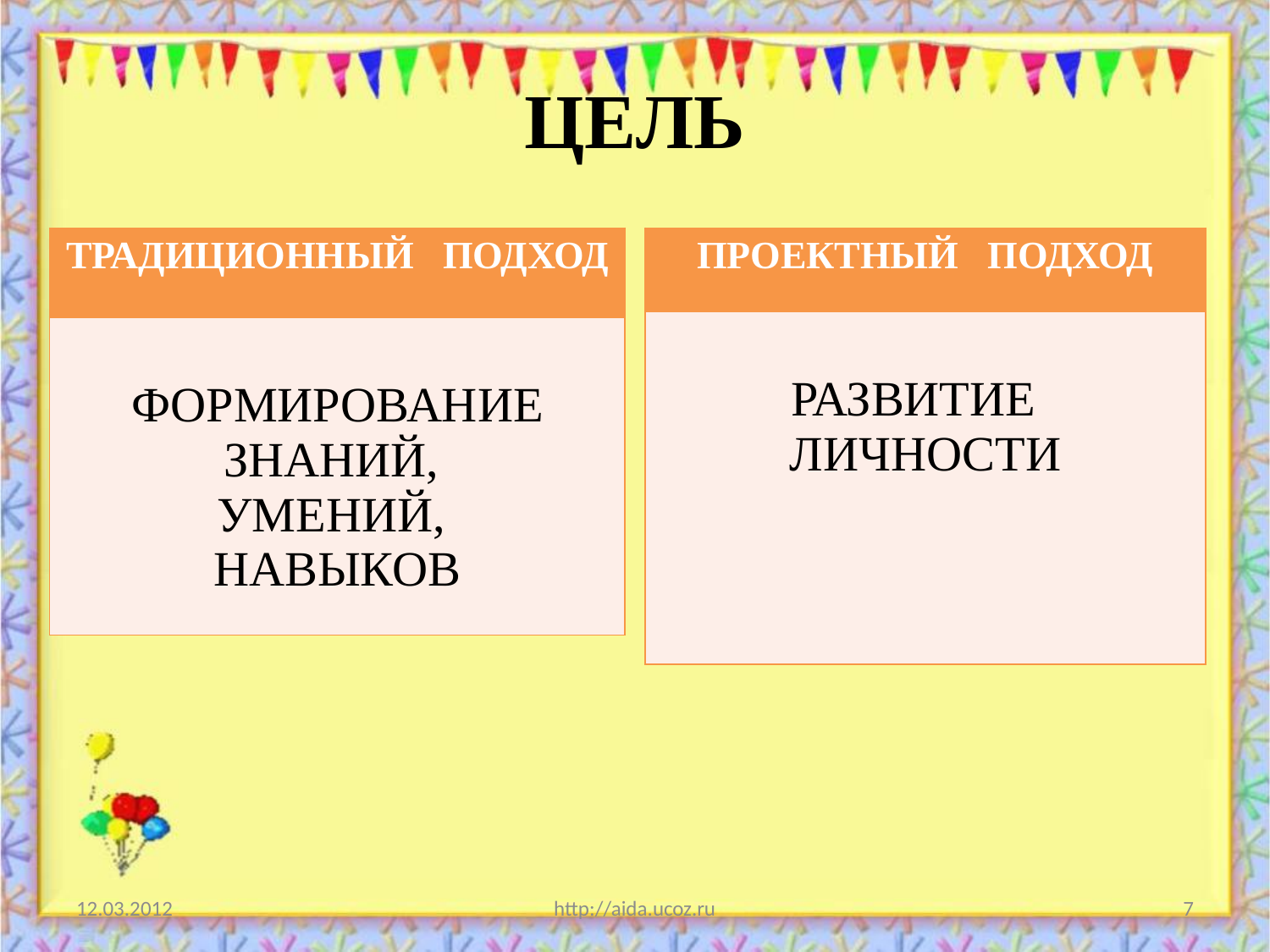

# ЦЕЛЬ
| ТРАДИЦИОННЫЙ ПОДХОД |
| --- |
| ФОРМИРОВАНИЕ ЗНАНИЙ, УМЕНИЙ, НАВЫКОВ |
| ПРОЕКТНЫЙ ПОДХОД |
| --- |
| РАЗВИТИЕ ЛИЧНОСТИ |
12.03.2012
http://aida.ucoz.ru
7